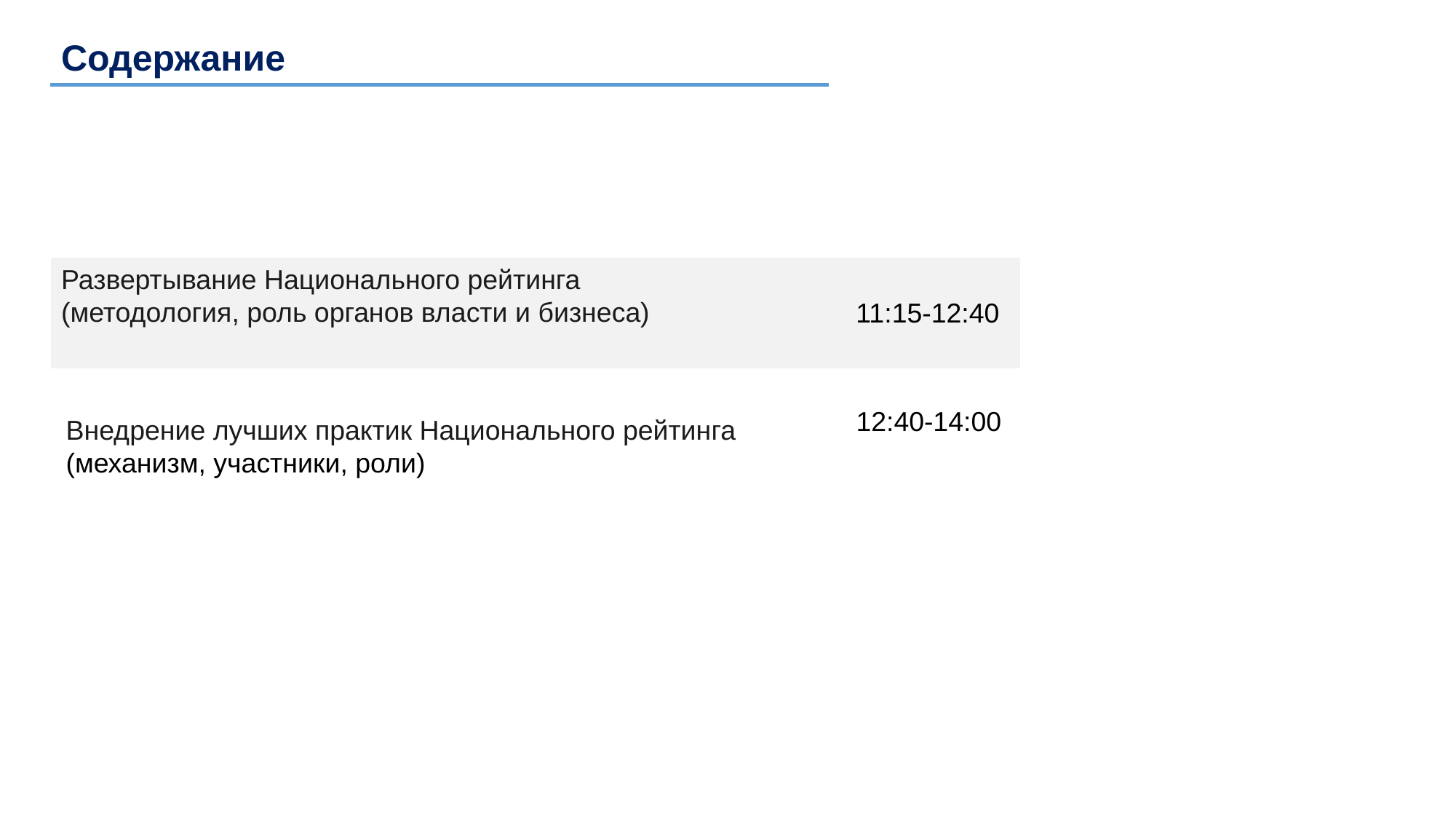

Содержание
|  |
| --- |
|  |
Развертывание Национального рейтинга
(методология, роль органов власти и бизнеса)
11:15-12:40
12:40-14:00
Внедрение лучших практик Национального рейтинга
(механизм, участники, роли)